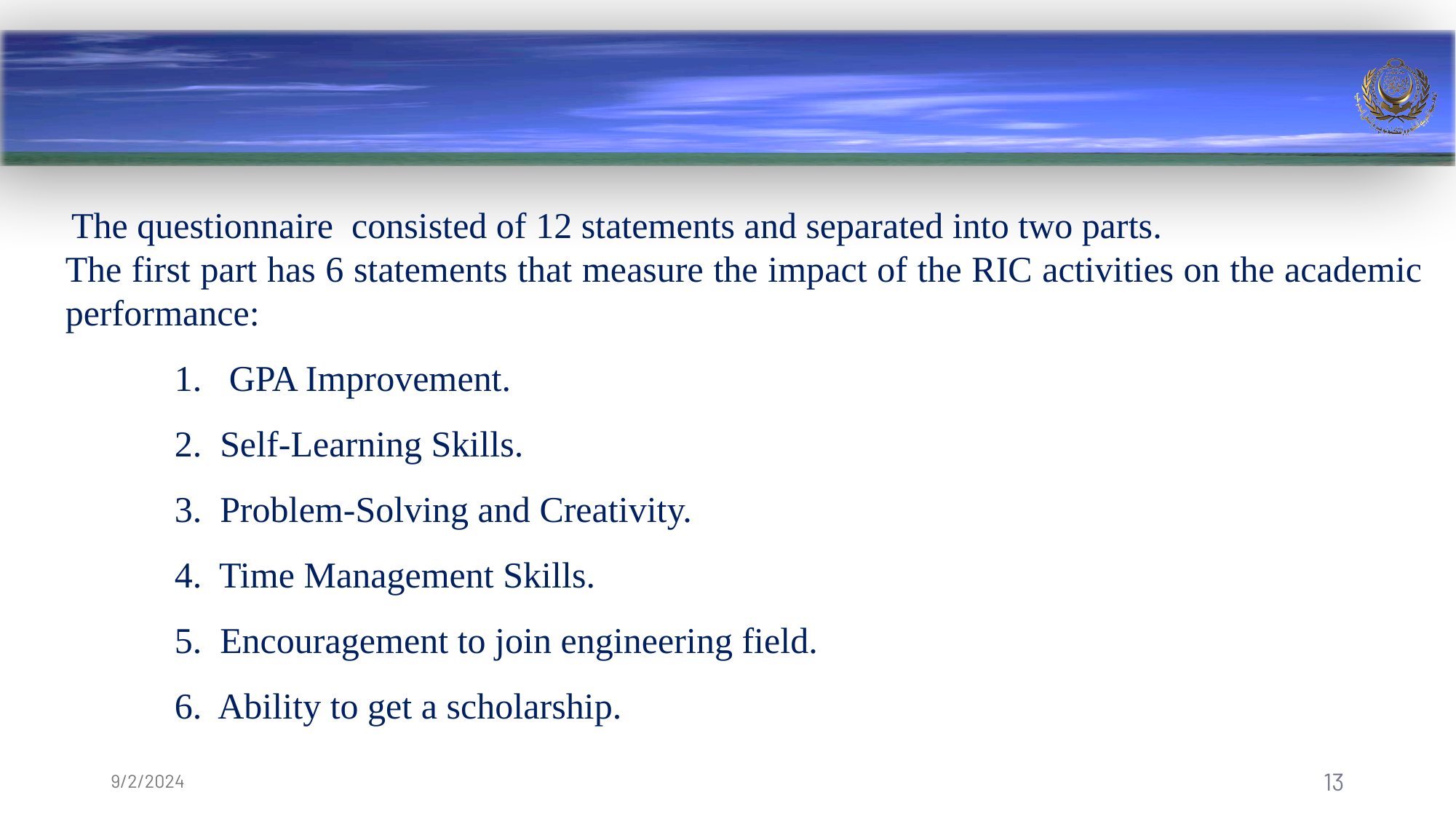

The questionnaire  consisted of 12 statements and separated into two parts.
The first part has 6 statements that measure the impact of the RIC activities on the academic performance:
GPA Improvement.
2.  Self-Learning Skills.
3.  Problem-Solving and Creativity.
4.  Time Management Skills.
5.  Encouragement to join engineering field.
6.  Ability to get a scholarship.

9/2/2024

13